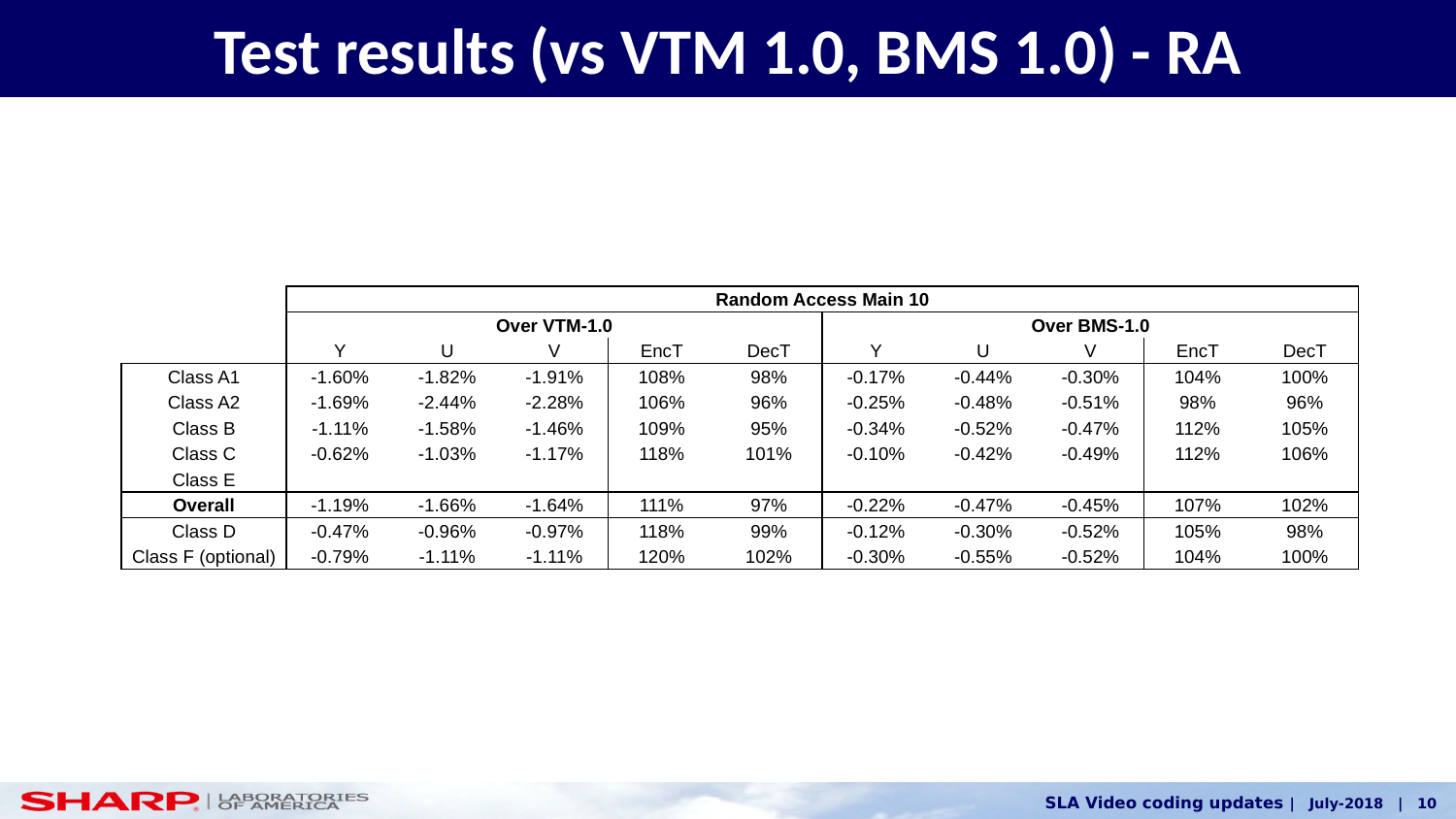

10
# Test results (vs VTM 1.0, BMS 1.0) - RA
|  | Random Access Main 10 |  |  |  |  |  |  |  |  |  |
| --- | --- | --- | --- | --- | --- | --- | --- | --- | --- | --- |
|  | Over VTM-1.0 |  |  |  |  | Over BMS-1.0 |  |  |  |  |
|  | Y | U | V | EncT | DecT | Y | U | V | EncT | DecT |
| Class A1 | -1.60% | -1.82% | -1.91% | 108% | 98% | -0.17% | -0.44% | -0.30% | 104% | 100% |
| Class A2 | -1.69% | -2.44% | -2.28% | 106% | 96% | -0.25% | -0.48% | -0.51% | 98% | 96% |
| Class B | -1.11% | -1.58% | -1.46% | 109% | 95% | -0.34% | -0.52% | -0.47% | 112% | 105% |
| Class C | -0.62% | -1.03% | -1.17% | 118% | 101% | -0.10% | -0.42% | -0.49% | 112% | 106% |
| Class E |  |  |  |  |  |  |  |  |  |  |
| Overall | -1.19% | -1.66% | -1.64% | 111% | 97% | -0.22% | -0.47% | -0.45% | 107% | 102% |
| Class D | -0.47% | -0.96% | -0.97% | 118% | 99% | -0.12% | -0.30% | -0.52% | 105% | 98% |
| Class F (optional) | -0.79% | -1.11% | -1.11% | 120% | 102% | -0.30% | -0.55% | -0.52% | 104% | 100% |